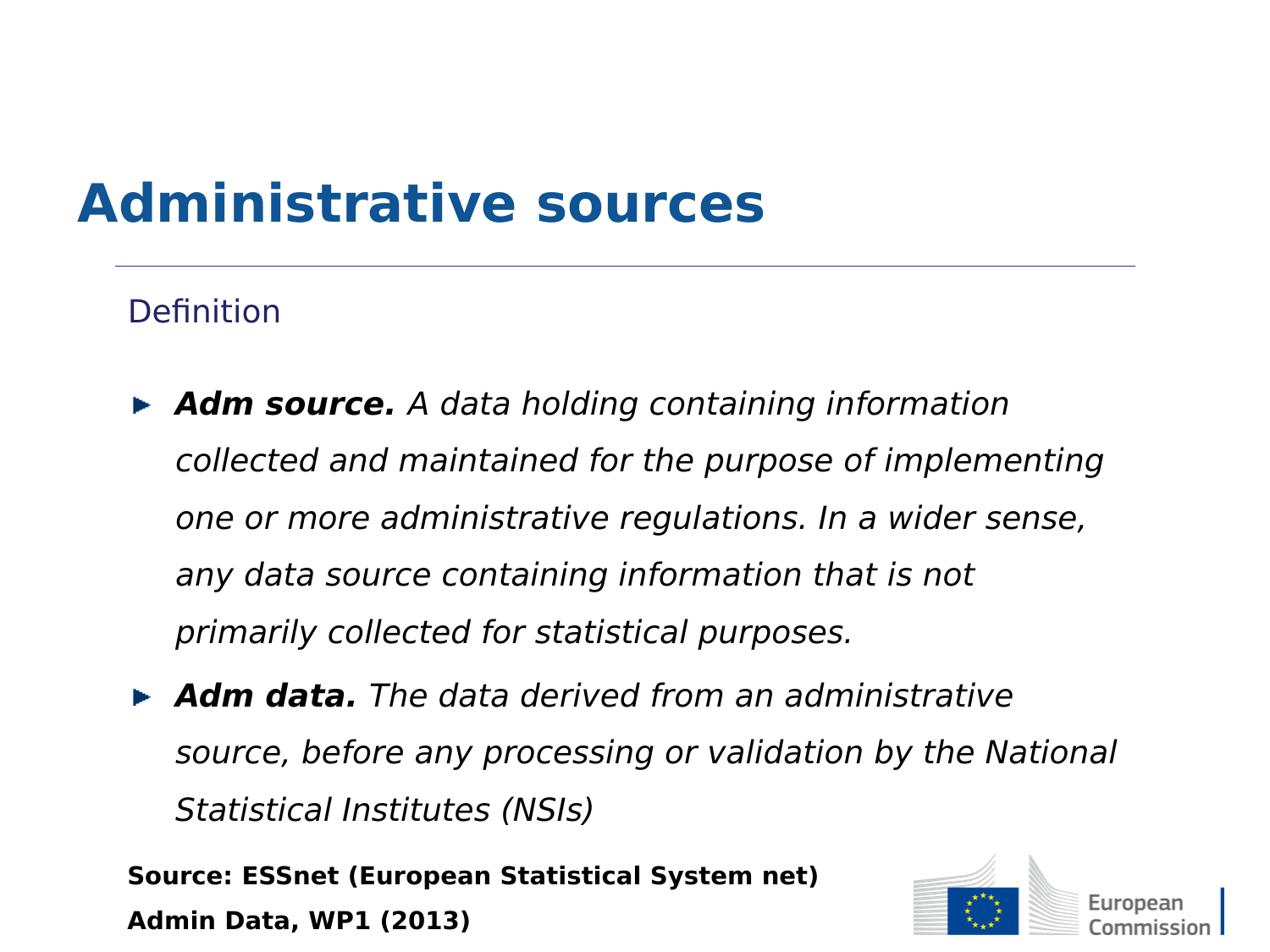

# Administrative sources
Definition

Adm source. A data holding containing information collected and maintained for the purpose of implementing one or more administrative regulations. In a wider sense, any data source containing information that is not primarily collected for statistical purposes.
Adm data. The data derived from an administrative source, before any processing or validation by the National Statistical Institutes (NSIs)

Source: ESSnet (European Statistical System net) Admin Data, WP1 (2013)